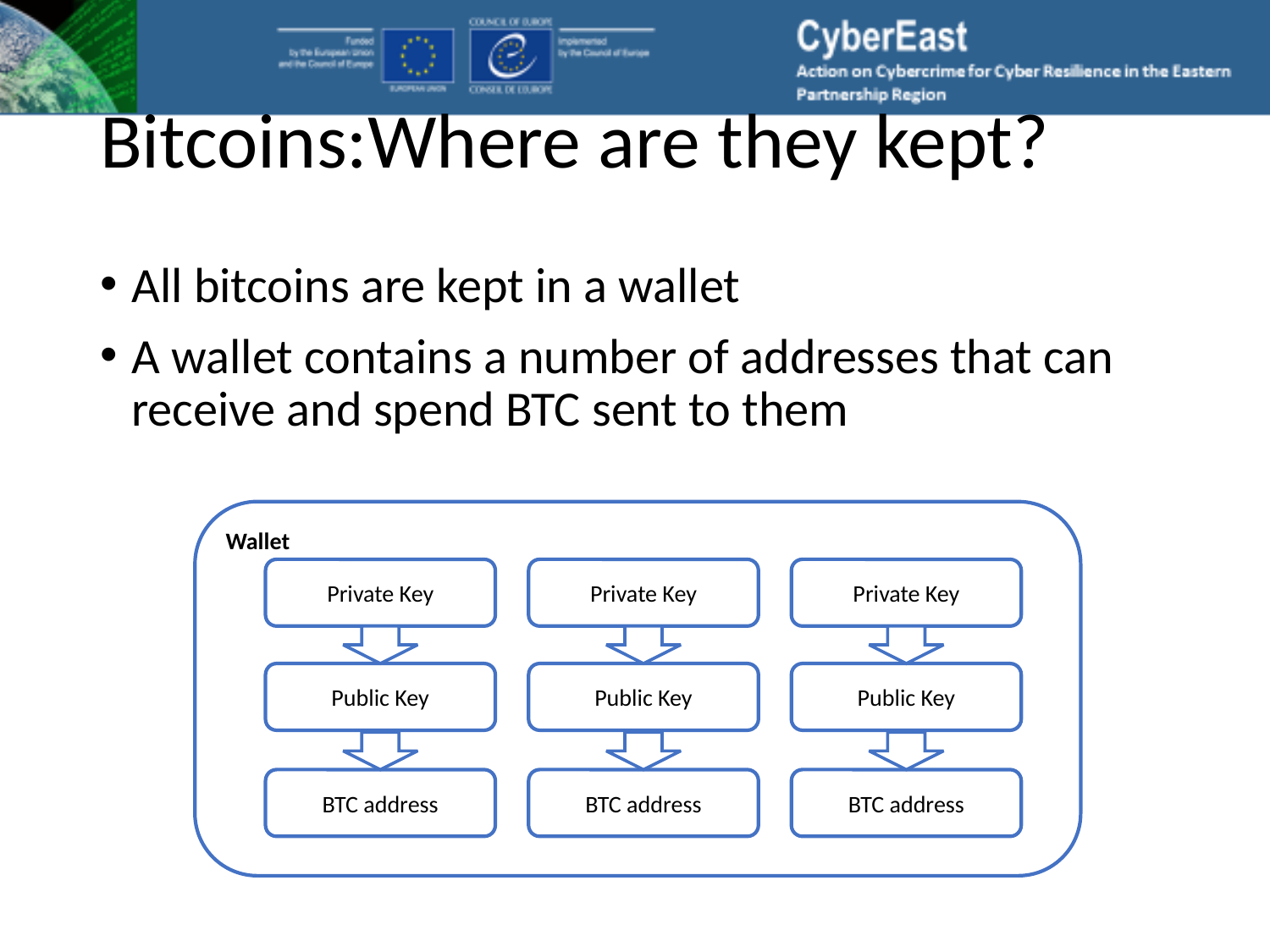

# Bitcoins:Where are they kept?
All bitcoins are kept in a wallet
A wallet contains a number of addresses that can receive and spend BTC sent to them

Wallet
Private Key
Private Key
Private Key

Public Key
Public Key
Public Key

BTC address
BTC address
BTC address